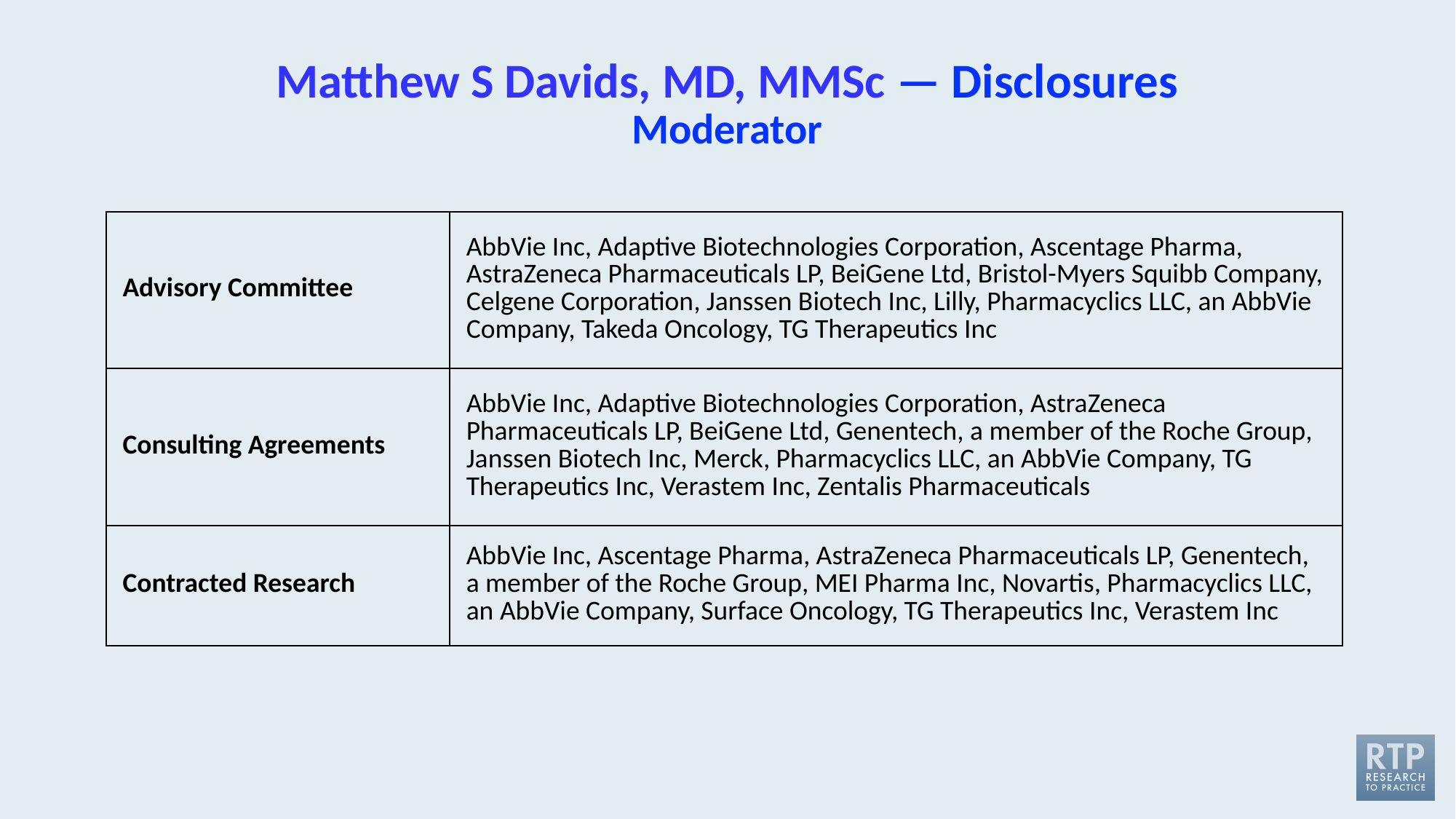

# Matthew S Davids, MD, MMSc — Disclosures Moderator
| Advisory Committee | AbbVie Inc, Adaptive Biotechnologies Corporation, Ascentage Pharma, AstraZeneca Pharmaceuticals LP, BeiGene Ltd, Bristol-Myers Squibb Company, Celgene Corporation, Janssen Biotech Inc, Lilly, Pharmacyclics LLC, an AbbVie Company, Takeda Oncology, TG Therapeutics Inc |
| --- | --- |
| Consulting Agreements | AbbVie Inc, Adaptive Biotechnologies Corporation, AstraZeneca Pharmaceuticals LP, BeiGene Ltd, Genentech, a member of the Roche Group, Janssen Biotech Inc, Merck, Pharmacyclics LLC, an AbbVie Company, TG Therapeutics Inc, Verastem Inc, Zentalis Pharmaceuticals |
| Contracted Research | AbbVie Inc, Ascentage Pharma, AstraZeneca Pharmaceuticals LP, Genentech, a member of the Roche Group, MEI Pharma Inc, Novartis, Pharmacyclics LLC, an AbbVie Company, Surface Oncology, TG Therapeutics Inc, Verastem Inc |